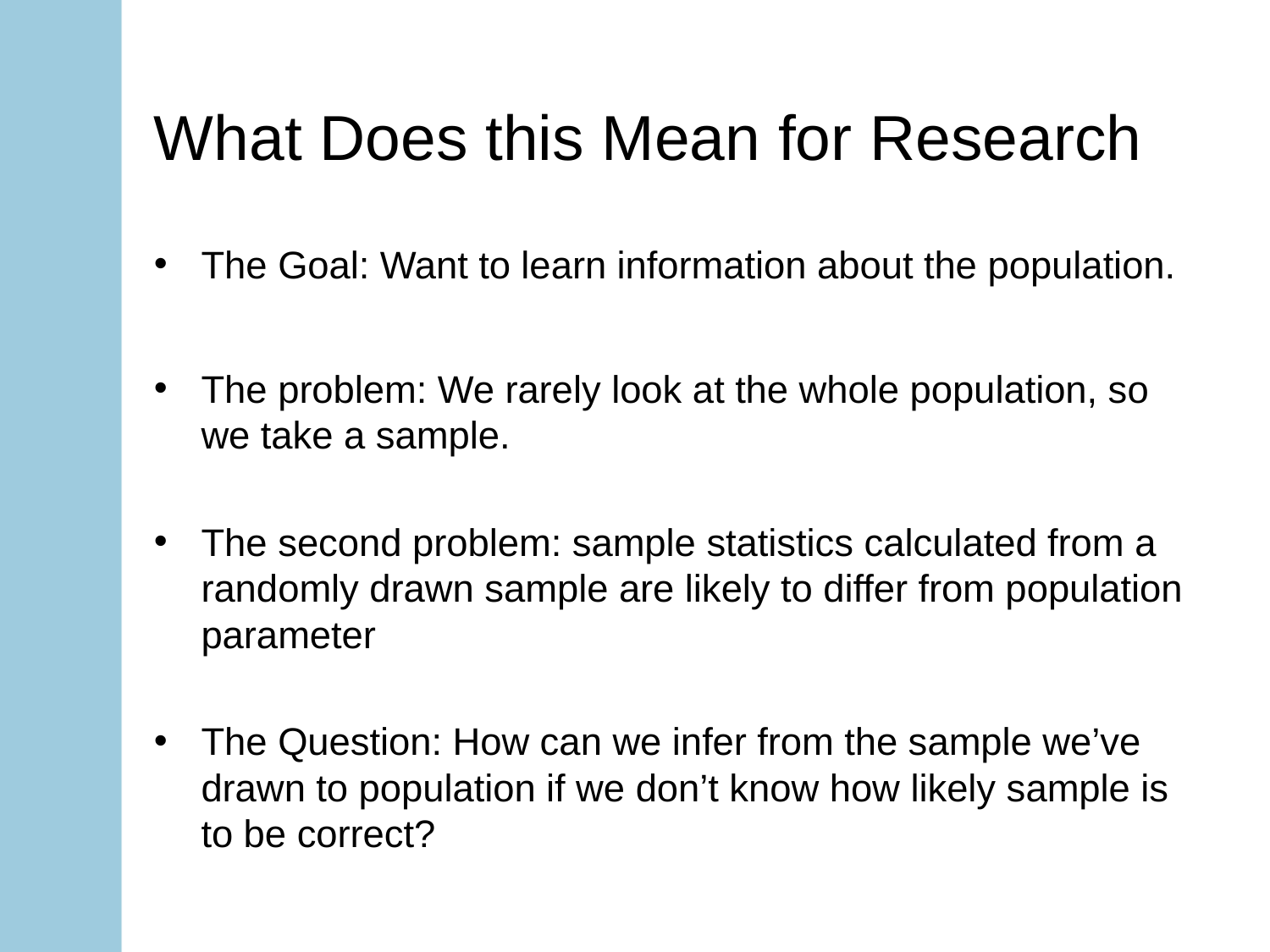

# What Does this Mean for Research
The Goal: Want to learn information about the population.

The problem: We rarely look at the whole population, so we take a sample.

The second problem: sample statistics calculated from a randomly drawn sample are likely to differ from population parameter

The Question: How can we infer from the sample we’ve drawn to population if we don’t know how likely sample is to be correct?